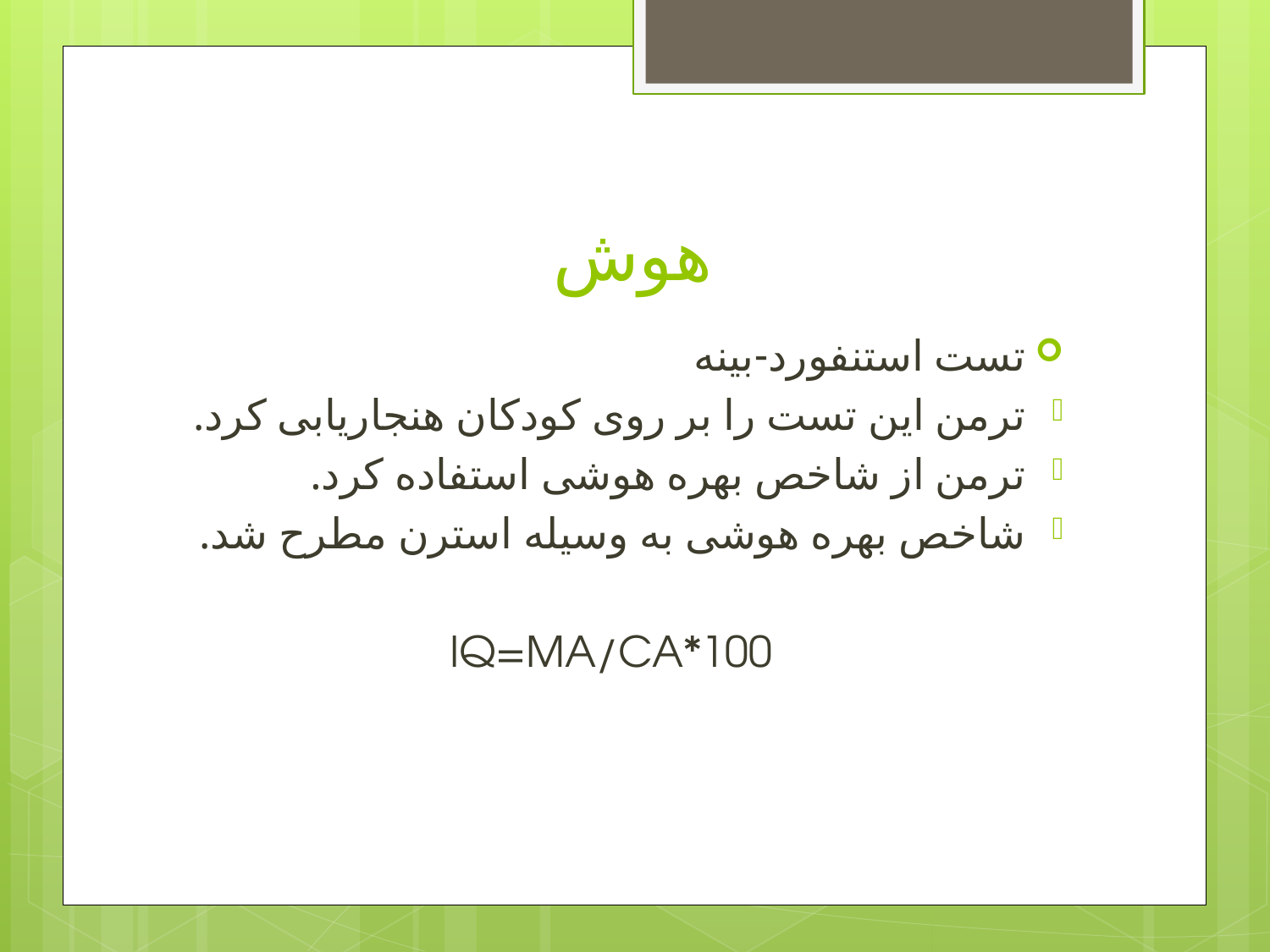

# هوش
تست استنفورد-بینه
ترمن این تست را بر روی کودکان هنجاریابی کرد.
ترمن از شاخص بهره هوشی استفاده کرد.
شاخص بهره هوشی به وسیله استرن مطرح شد.

IQ=MA/CA*100